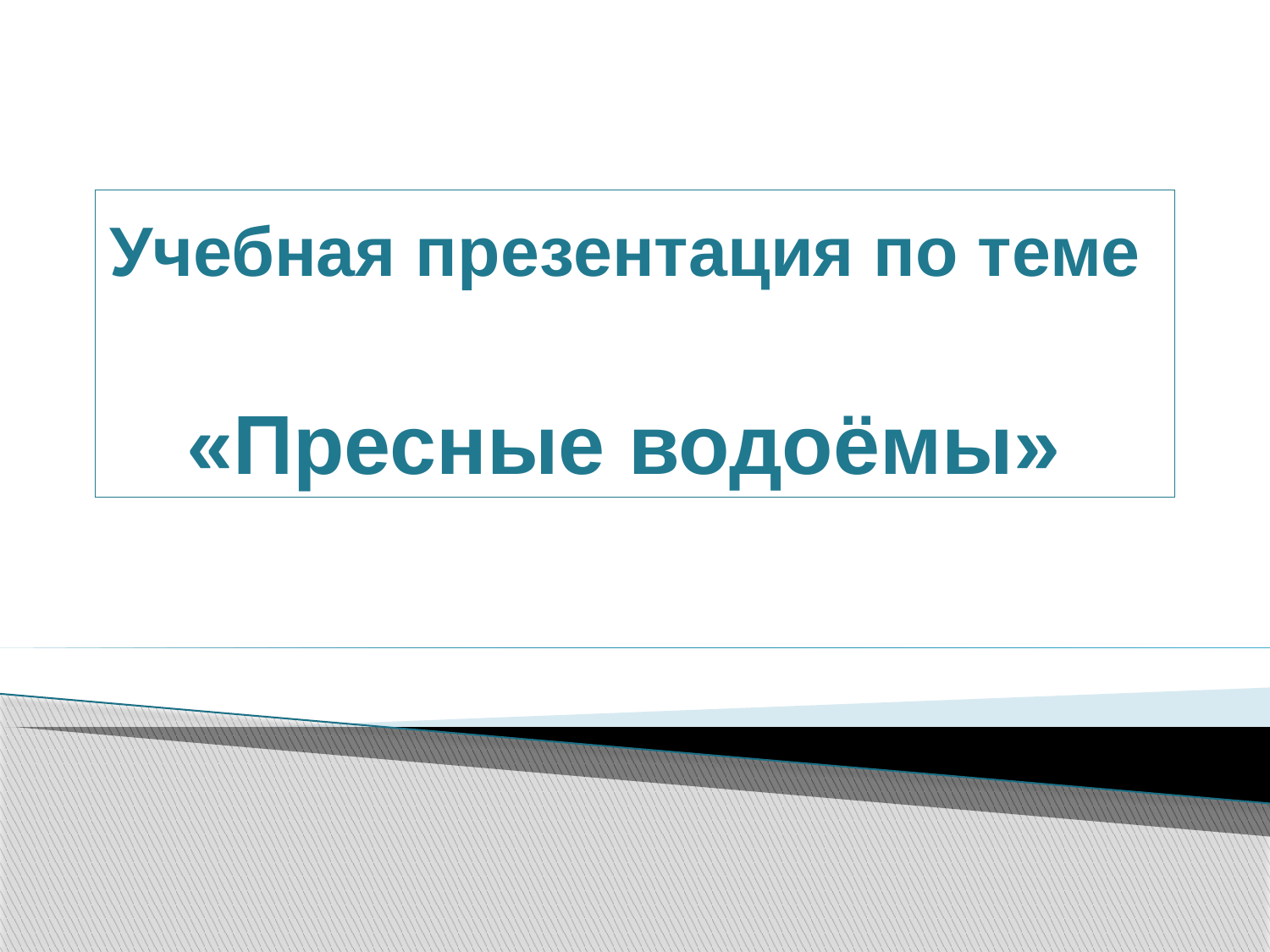

# Учебная презентация по теме «Пресные водоёмы»